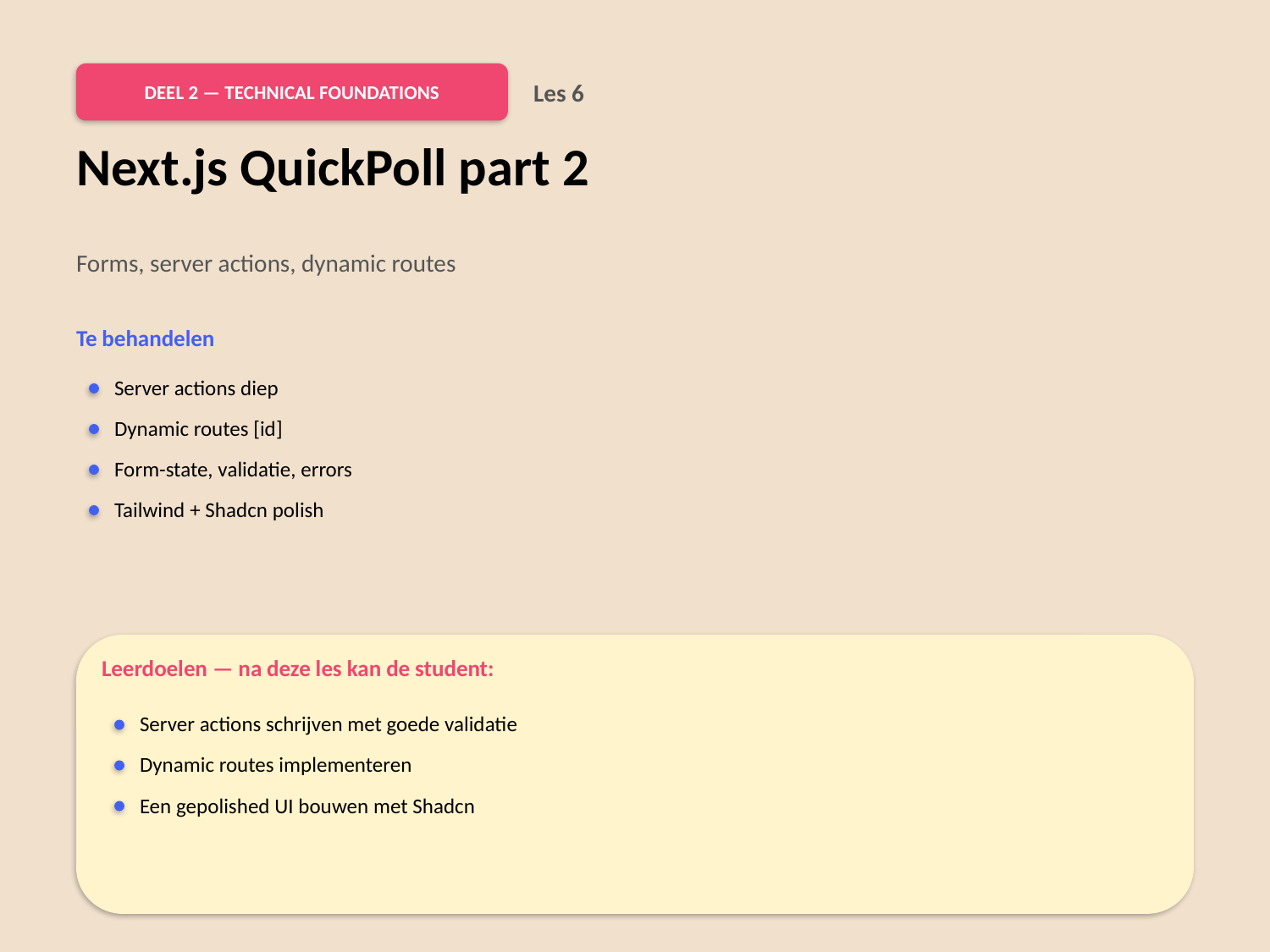

DEEL 2 — TECHNICAL FOUNDATIONS
Les 6
Next.js QuickPoll part 2
Forms, server actions, dynamic routes
Te behandelen
Server actions diep

Dynamic routes [id]

Form-state, validatie, errors

Tailwind + Shadcn polish

Leerdoelen — na deze les kan de student:
Server actions schrijven met goede validatie

Dynamic routes implementeren

Een gepolished UI bouwen met Shadcn